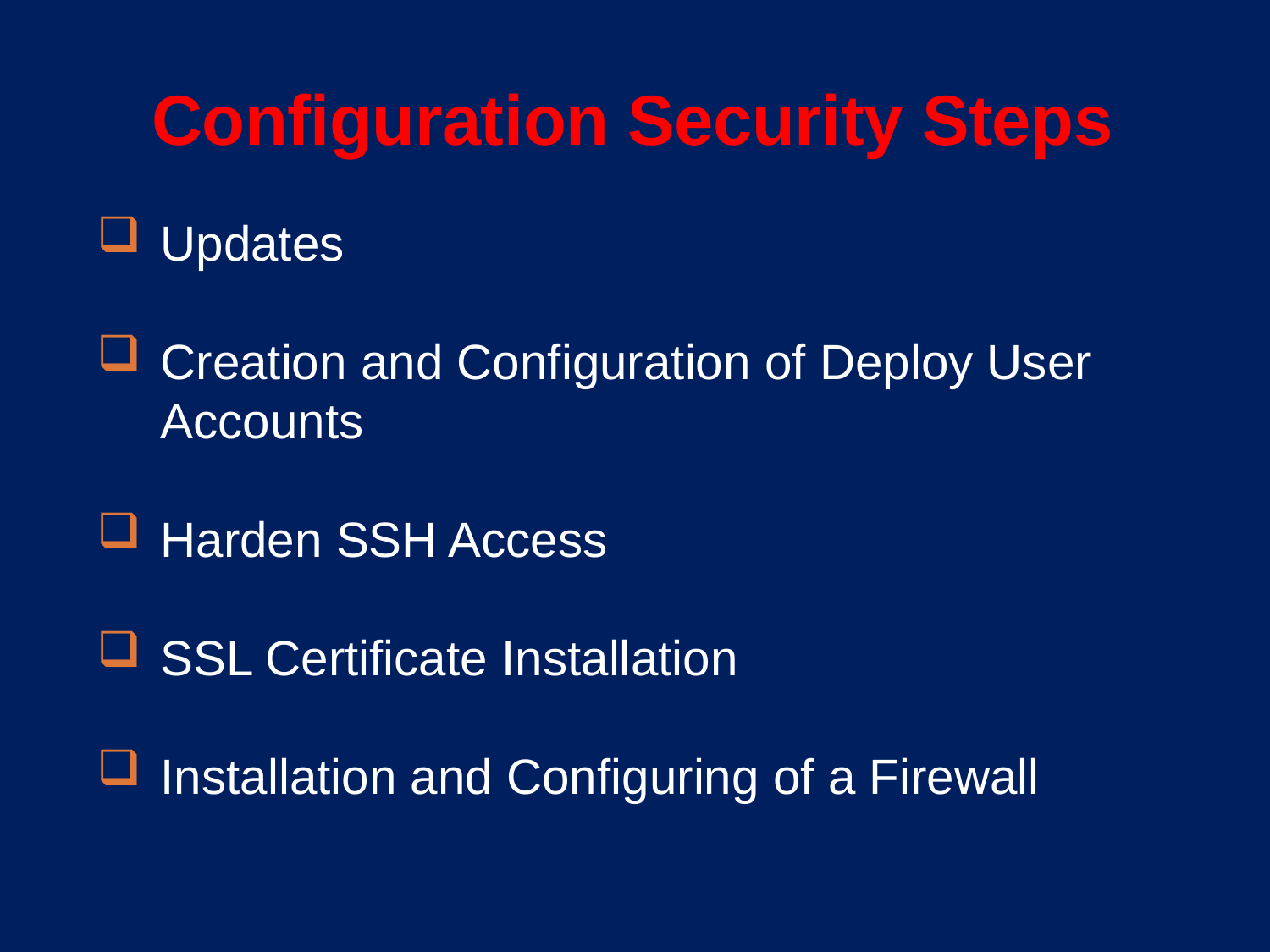

Configuration Security Steps
Updates

Creation and Configuration of Deploy User Accounts

Harden SSH Access

SSL Certificate Installation

Installation and Configuring of a Firewall